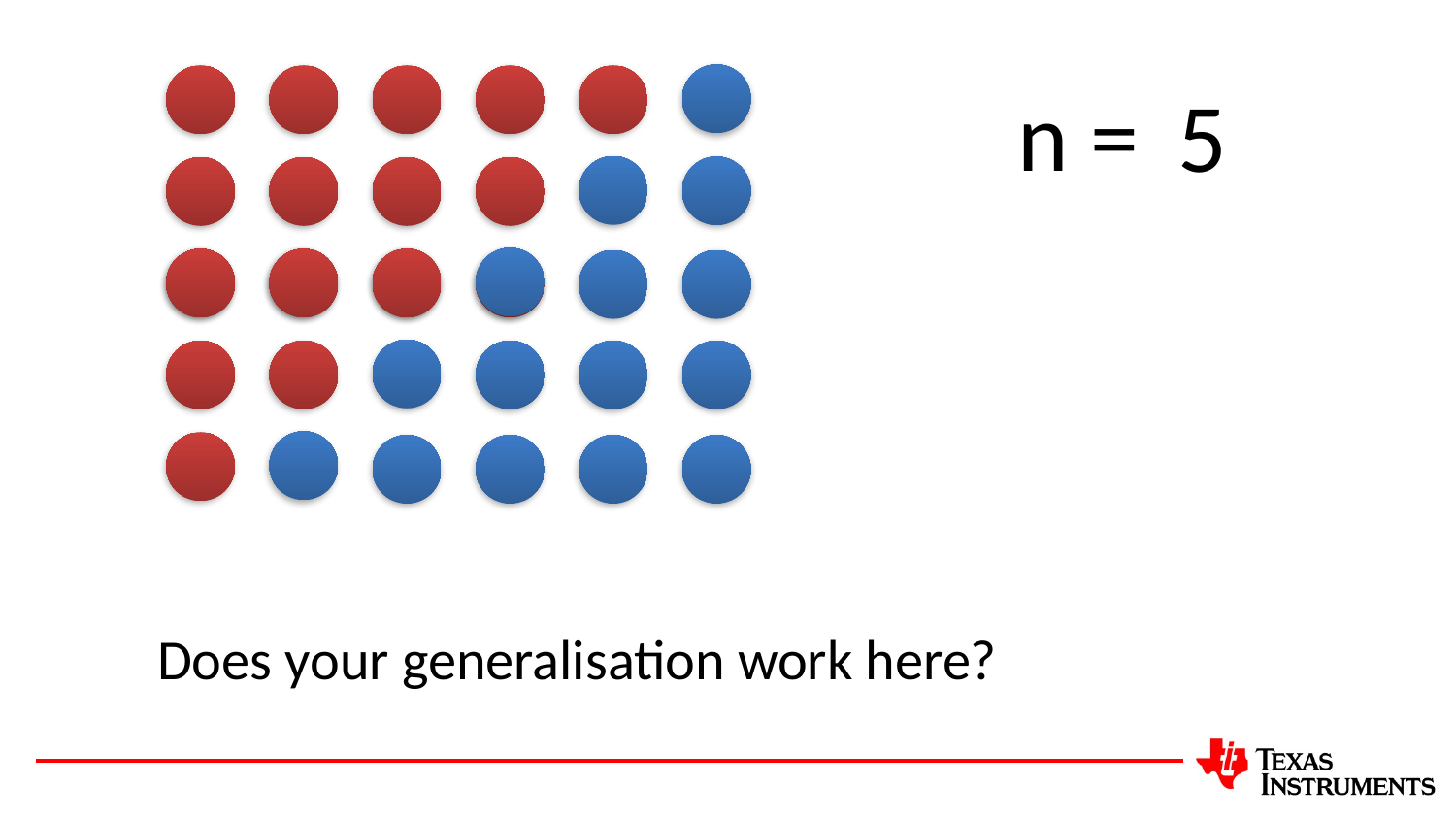

n =
5

Does your generalisation work here?